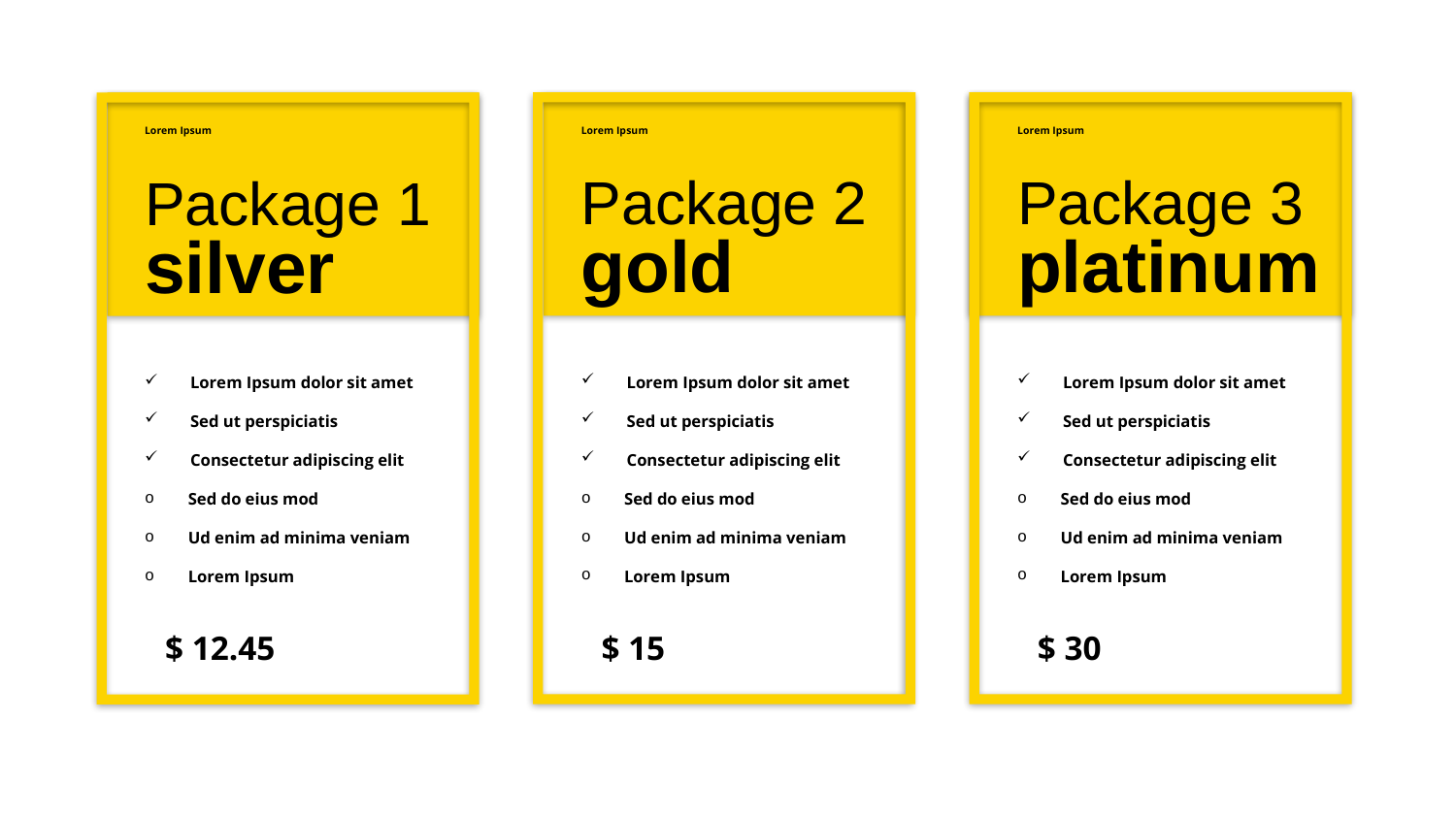

Lorem Ipsum
Lorem Ipsum
Lorem Ipsum
Package 2
Package 3
Package 1
gold
platinum
silver
Lorem Ipsum dolor sit amet
Sed ut perspiciatis
Consectetur adipiscing elit
Sed do eius mod
Ud enim ad minima veniam
Lorem Ipsum
Lorem Ipsum dolor sit amet
Sed ut perspiciatis
Consectetur adipiscing elit
Sed do eius mod
Ud enim ad minima veniam
Lorem Ipsum
Lorem Ipsum dolor sit amet
Sed ut perspiciatis
Consectetur adipiscing elit
Sed do eius mod
Ud enim ad minima veniam
Lorem Ipsum
$ 15
$ 30
$ 12.45